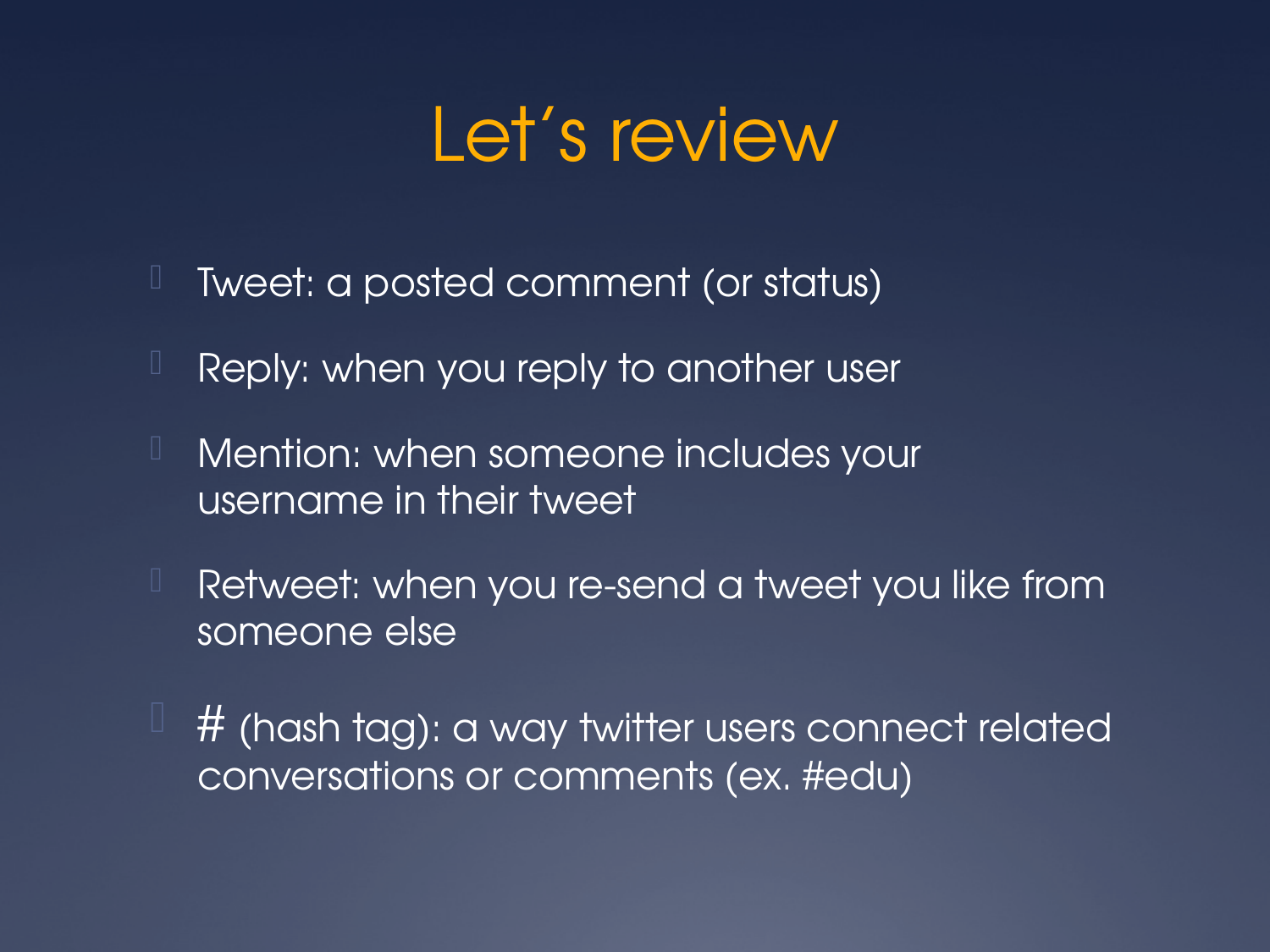

# Let’s review
Tweet: a posted comment (or status)
Reply: when you reply to another user
Mention: when someone includes your username in their tweet
Retweet: when you re-send a tweet you like from someone else
# (hash tag): a way twitter users connect related conversations or comments (ex. #edu)